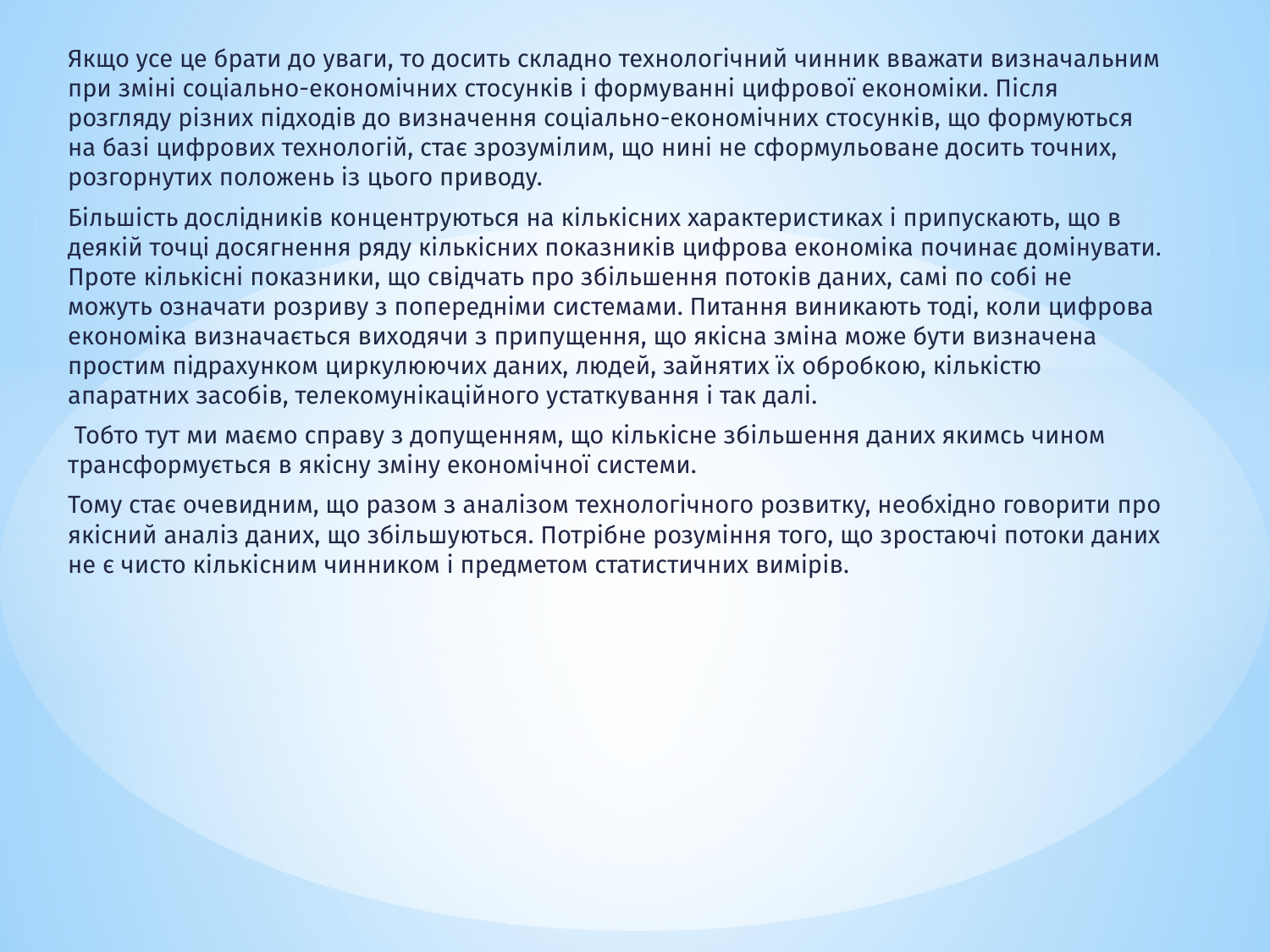

Якщо усе це брати до уваги, то досить складно технологічний чинник вважати визначальним при зміні соціально-економічних стосунків і формуванні цифрової економіки. Після розгляду різних підходів до визначення соціально-економічних стосунків, що формуються на базі цифрових технологій, стає зрозумілим, що нині не сформульоване досить точних, розгорнутих положень із цього приводу.
Більшість дослідників концентруються на кількісних характеристиках і припускають, що в деякій точці досягнення ряду кількісних показників цифрова економіка починає домінувати. Проте кількісні показники, що свідчать про збільшення потоків даних, самі по собі не можуть означати розриву з попередніми системами. Питання виникають тоді, коли цифрова економіка визначається виходячи з припущення, що якісна зміна може бути визначена простим підрахунком циркулюючих даних, людей, зайнятих їх обробкою, кількістю апаратних засобів, телекомунікаційного устаткування і так далі.
 Тобто тут ми маємо справу з допущенням, що кількісне збільшення даних якимсь чином трансформується в якісну зміну економічної системи.
Тому стає очевидним, що разом з аналізом технологічного розвитку, необхідно говорити про якісний аналіз даних, що збільшуються. Потрібне розуміння того, що зростаючі потоки даних не є чисто кількісним чинником і предметом статистичних вимірів.